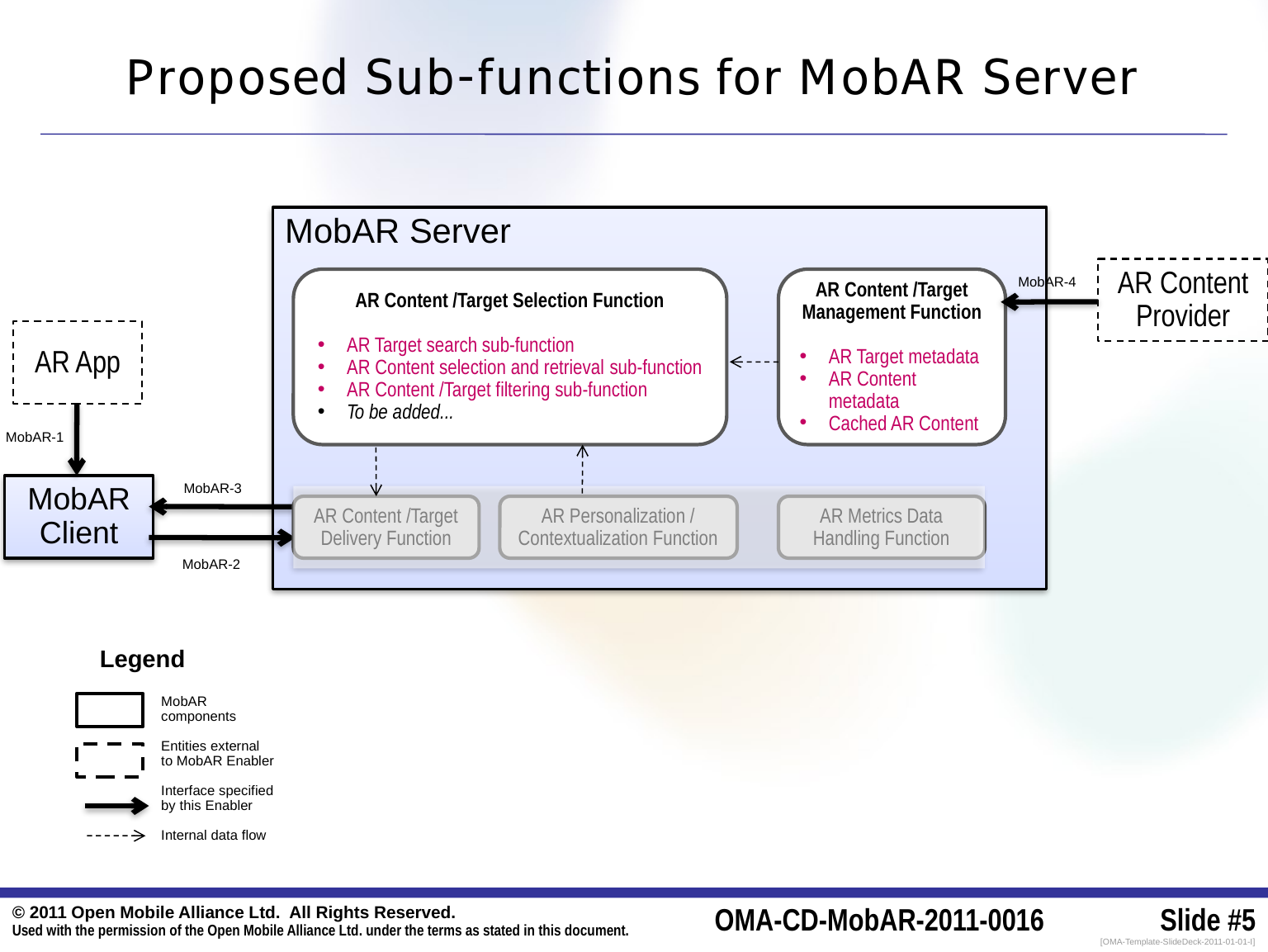

# Proposed Sub-functions for MobAR Server
MobAR Server
AR Content Provider
AR Content /Target Selection Function

AR Target search sub-function
AR Content selection and retrieval sub-function
AR Content /Target filtering sub-function
To be added...
AR Content /Target Management Function

AR Target metadata
AR Content metadata
Cached AR Content
MobAR-4
AR App
MobAR-1
MobAR Client
MobAR-3

AR Content /Target Delivery Function
AR Personalization / Contextualization Function
AR Metrics Data Handling Function
MobAR-2
Legend
MobAR components

Entities external
to MobAR Enabler

Interface specified by this Enabler

Internal data flow